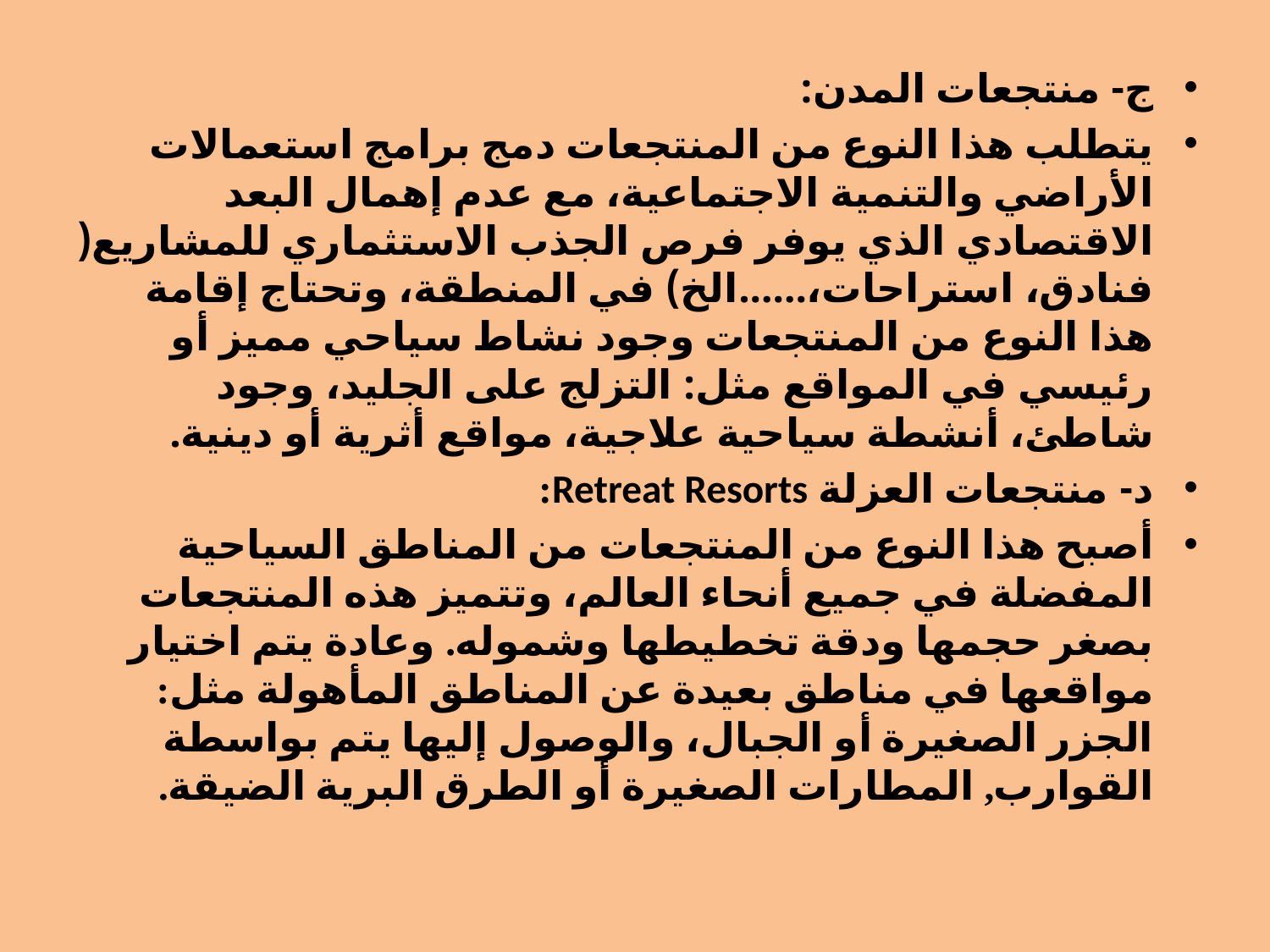

ج- منتجعات المدن:
	يتطلب هذا النوع من المنتجعات دمج برامج استعمالات الأراضي والتنمية الاجتماعية، مع عدم إهمال البعد الاقتصادي الذي يوفر فرص الجذب الاستثماري للمشاريع( فنادق، استراحات،......الخ) في المنطقة، وتحتاج إقامة هذا النوع من المنتجعات وجود نشاط سياحي مميز أو رئيسي في المواقع مثل: التزلج على الجليد، وجود شاطئ، أنشطة سياحية علاجية، مواقع أثرية أو دينية.
د- منتجعات العزلة Retreat Resorts:
	أصبح هذا النوع من المنتجعات من المناطق السياحية المفضلة في جميع أنحاء العالم، وتتميز هذه المنتجعات بصغر حجمها ودقة تخطيطها وشموله. وعادة يتم اختيار مواقعها في مناطق بعيدة عن المناطق المأهولة مثل: الجزر الصغيرة أو الجبال، والوصول إليها يتم بواسطة القوارب, المطارات الصغيرة أو الطرق البرية الضيقة.